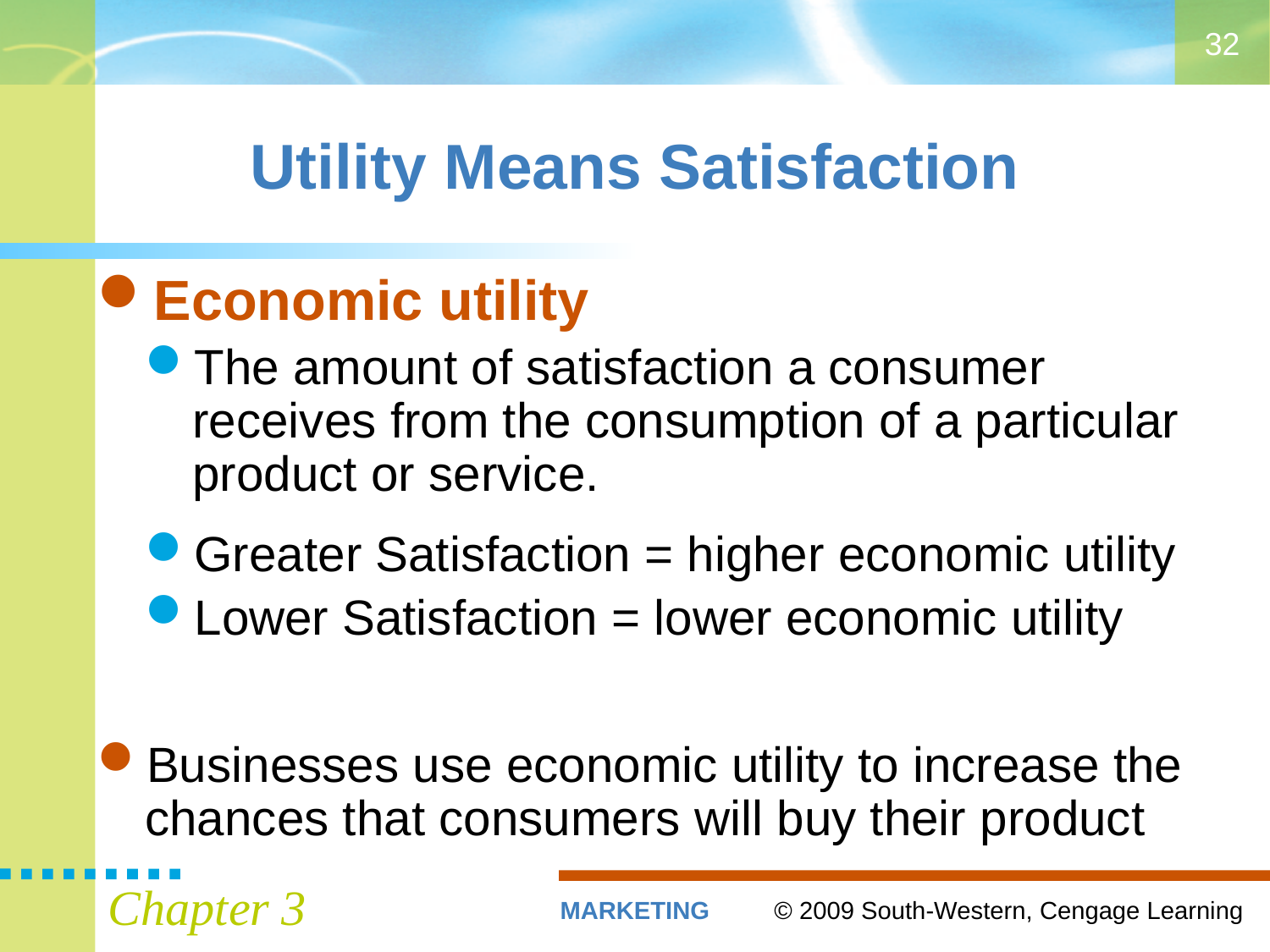

32
# Utility Means Satisfaction

Economic utility
The amount of satisfaction a consumer receives from the consumption of a particular product or service.
Greater Satisfaction = higher economic utility
Lower Satisfaction = lower economic utility

Businesses use economic utility to increase the chances that consumers will buy their product
Chapter 3